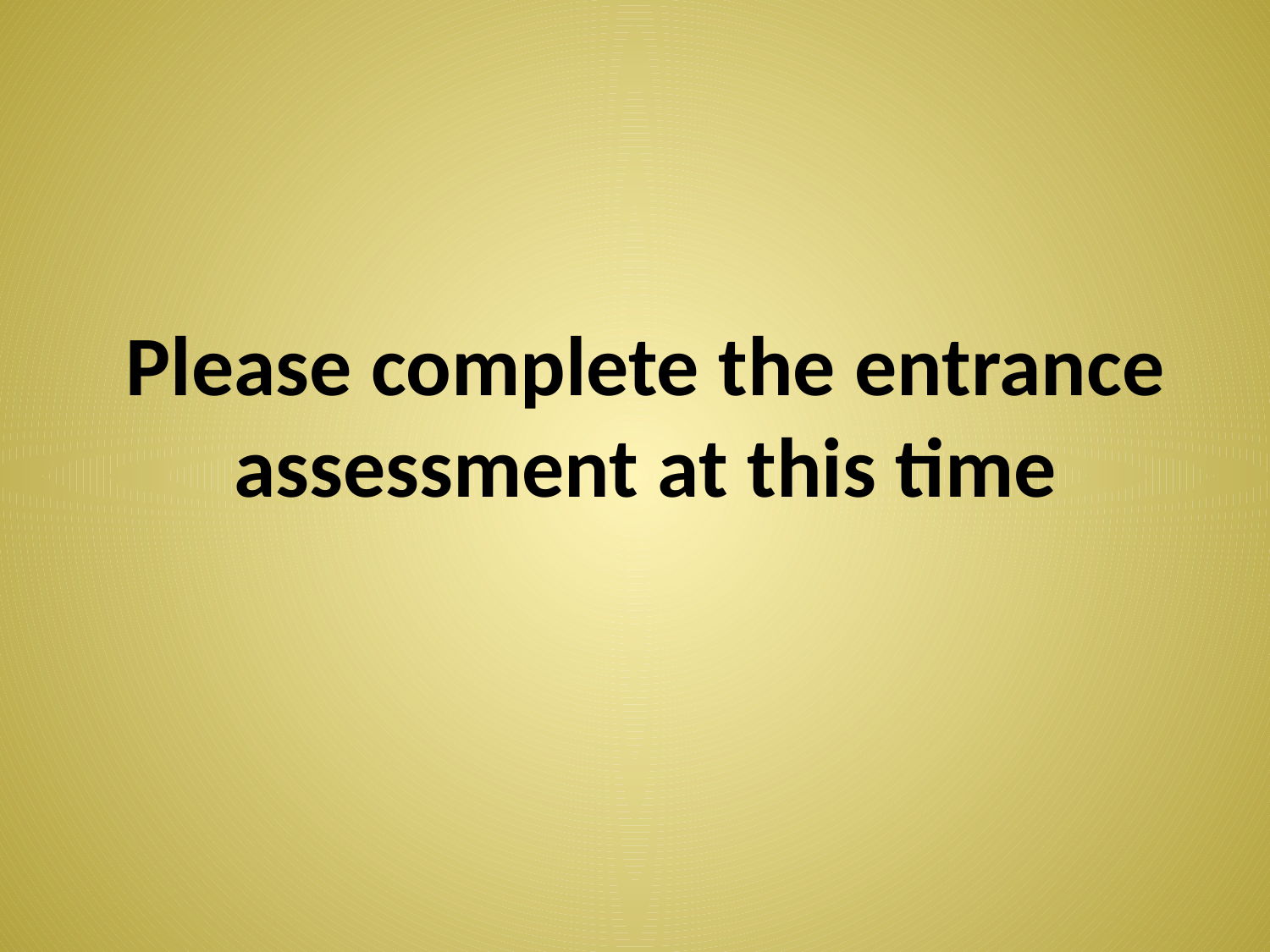

# Please complete the entrance assessment at this time